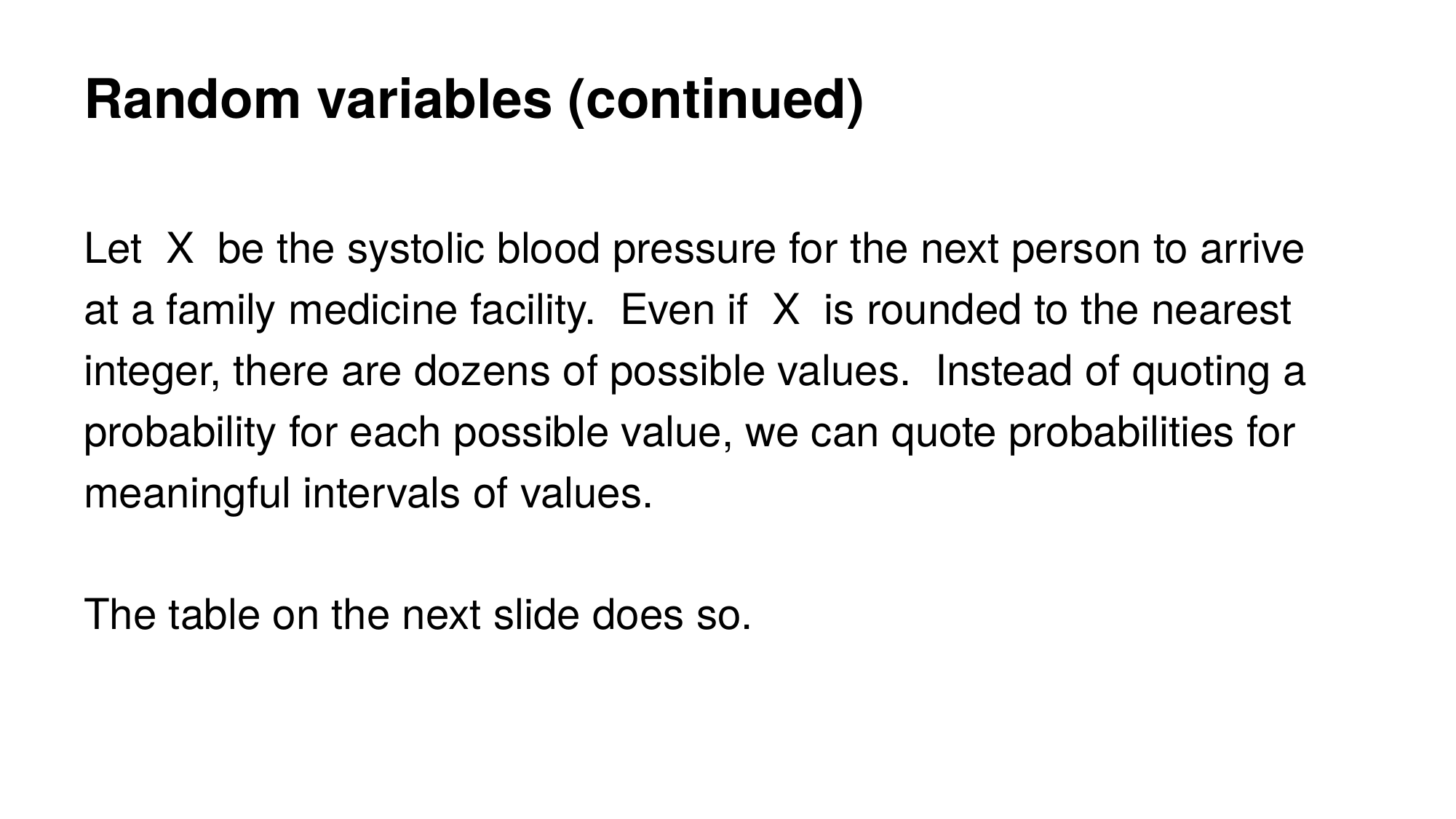

# Random variables (continued)
Let  X  be the systolic blood pressure for the next person to arrive at a family medicine facility.  Even if  X  is rounded to the nearest integer, there are dozens of possible values.  Instead of quoting a probability for each possible value, we can quote probabilities for meaningful intervals of values.

The table on the next slide does so.